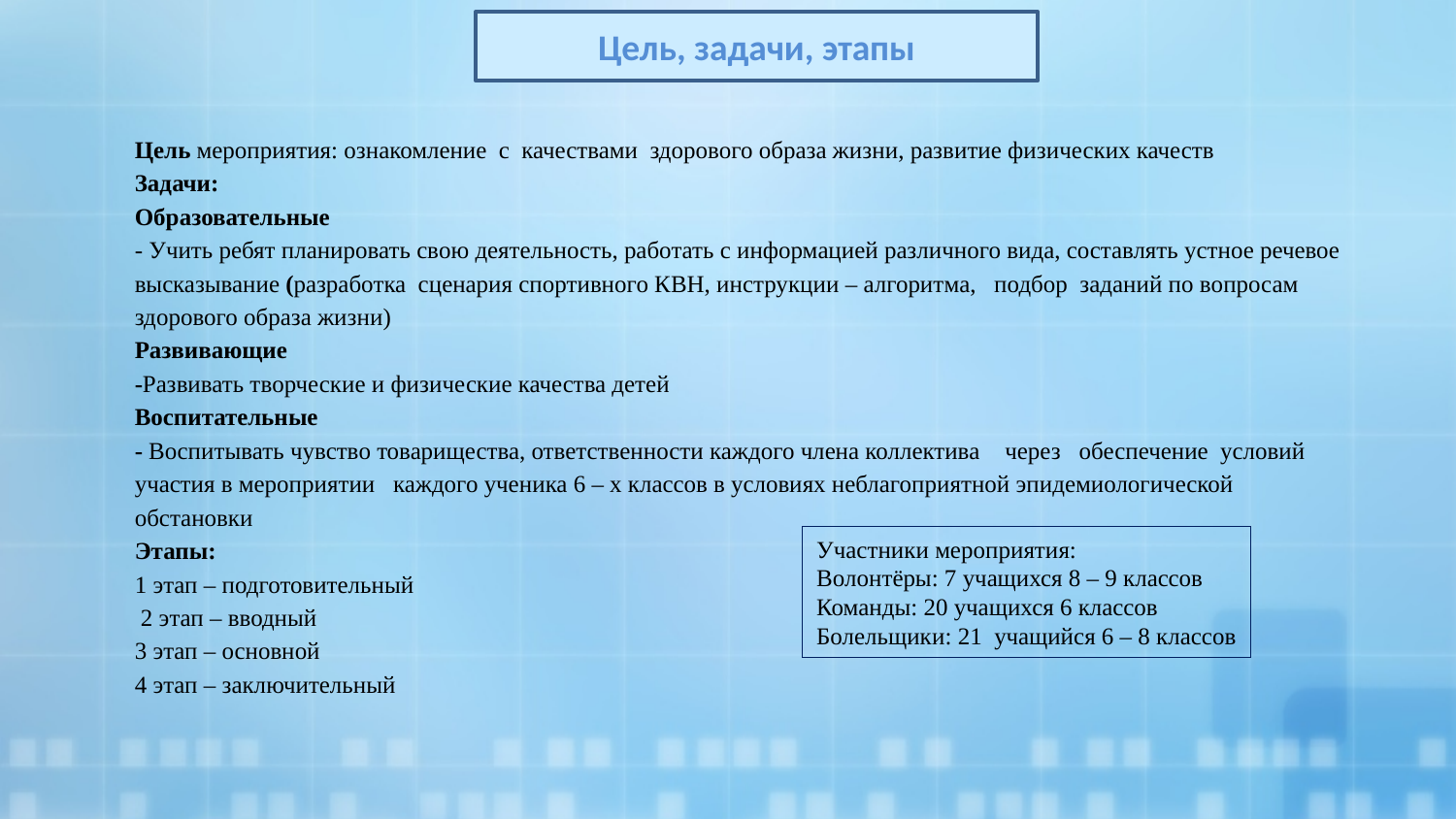

Цель, задачи, этапы
Цель мероприятия: ознакомление  с  качествами  здорового образа жизни, развитие физических качеств
Задачи:
Образовательные
- Учить ребят планировать свою деятельность, работать с информацией различного вида, составлять устное речевое высказывание (разработка  сценария спортивного КВН, инструкции – алгоритма,   подбор  заданий по вопросам здорового образа жизни)
Развивающие
-Развивать творческие и физические качества детей
Воспитательные
- Воспитывать чувство товарищества, ответственности каждого члена коллектива    через   обеспечение  условий  участия в мероприятии   каждого ученика 6 – х классов в условиях неблагоприятной эпидемиологической обстановки
Этапы:
1 этап – подготовительный
 2 этап – вводный
3 этап – основной
4 этап – заключительный
Участники мероприятия:
Волонтёры: 7 учащихся 8 – 9 классов
Команды: 20 учащихся 6 классов
Болельщики: 21  учащийся 6 – 8 классов